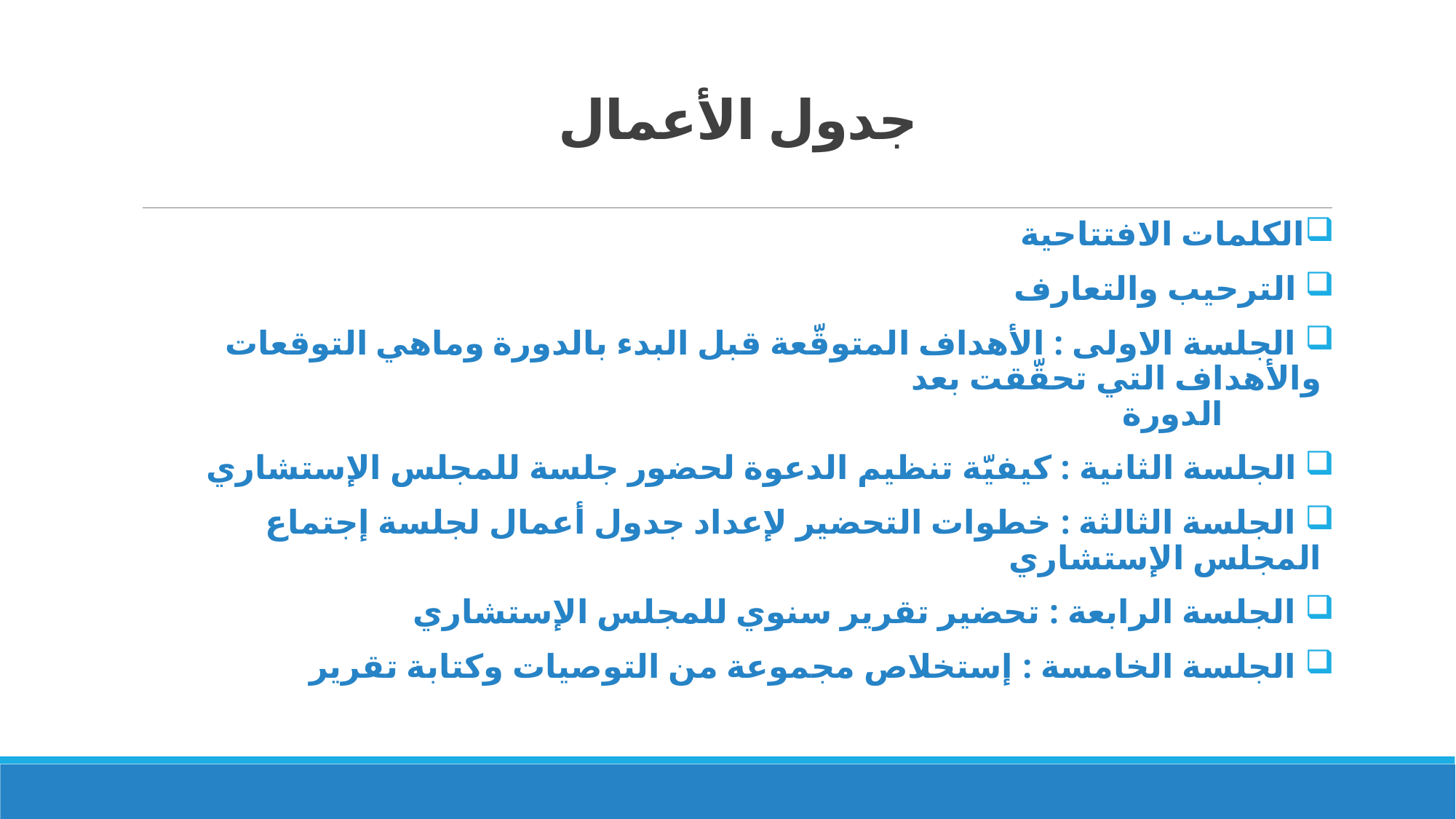

# جدول الأعمال
الكلمات الافتتاحية
 الترحيب والتعارف
 الجلسة الاولى : الأهداف المتوقّعة قبل البدء بالدورة وماهي التوقعات والأهداف التي تحقّقت بعد
    		الدورة
 الجلسة الثانية : كيفيّة تنظيم الدعوة لحضور جلسة للمجلس الإستشاري
 الجلسة الثالثة : خطوات التحضير لإعداد جدول أعمال لجلسة إجتماع المجلس الإستشاري
 الجلسة الرابعة : تحضير تقرير سنوي للمجلس الإستشاري
 الجلسة الخامسة : إستخلاص مجموعة من التوصيات وكتابة تقرير